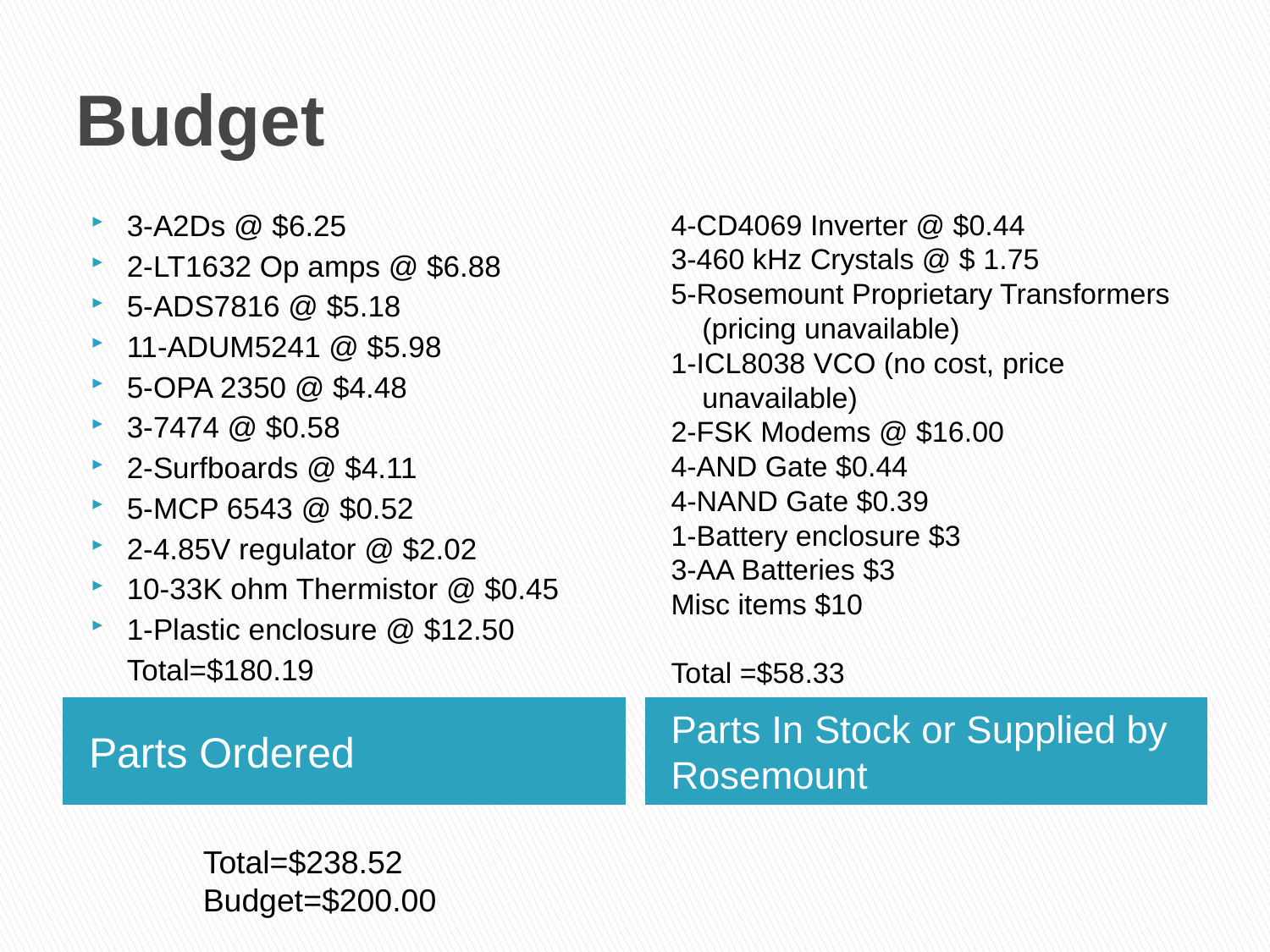

# Budget
3-A2Ds @ $6.25
2-LT1632 Op amps @ $6.88
5-ADS7816 @ $5.18
11-ADUM5241 @ $5.98
5-OPA 2350 @ $4.48
3-7474 @ $0.58
2-Surfboards @ $4.11
5-MCP 6543 @ $0.52
2-4.85V regulator @ $2.02
10-33K ohm Thermistor @ $0.45
1-Plastic enclosure @ $12.50
		Total=$180.19

4-CD4069 Inverter @ $0.44
3-460 kHz Crystals @ $ 1.75
5-Rosemount Proprietary Transformers (pricing unavailable)
1-ICL8038 VCO (no cost, price unavailable)
2-FSK Modems @ $16.00
4-AND Gate $0.44
4-NAND Gate $0.39
1-Battery enclosure $3
3-AA Batteries $3
Misc items $10

Total =$58.33

Parts Ordered
Parts In Stock or Supplied by Rosemount
Total=$238.52
Budget=$200.00